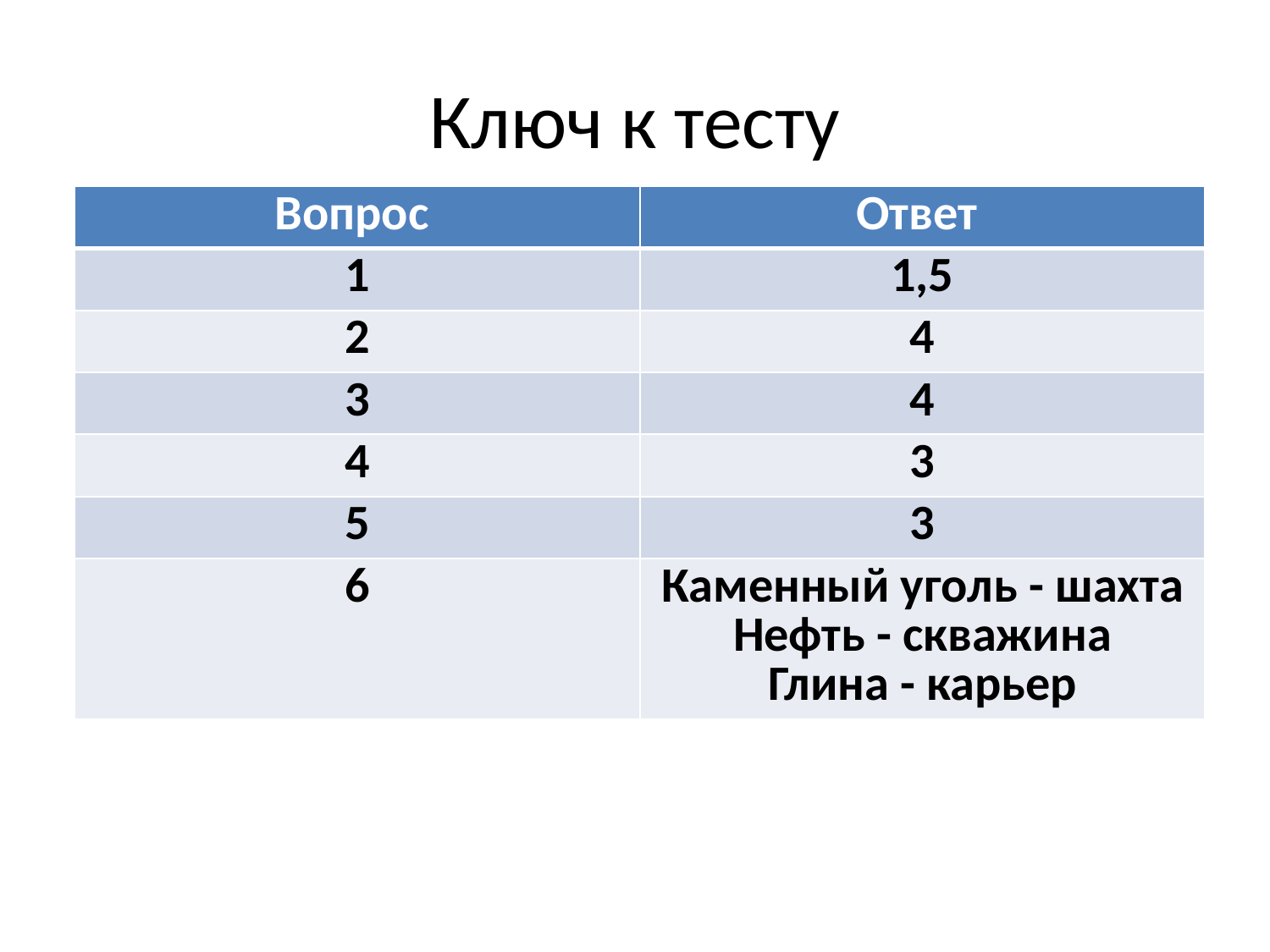

# Ключ к тесту
| Вопрос | Ответ |
| --- | --- |
| 1 | 1,5 |
| 2 | 4 |
| 3 | 4 |
| 4 | 3 |
| 5 | 3 |
| 6 | Каменный уголь - шахта Нефть - скважина Глина - карьер |